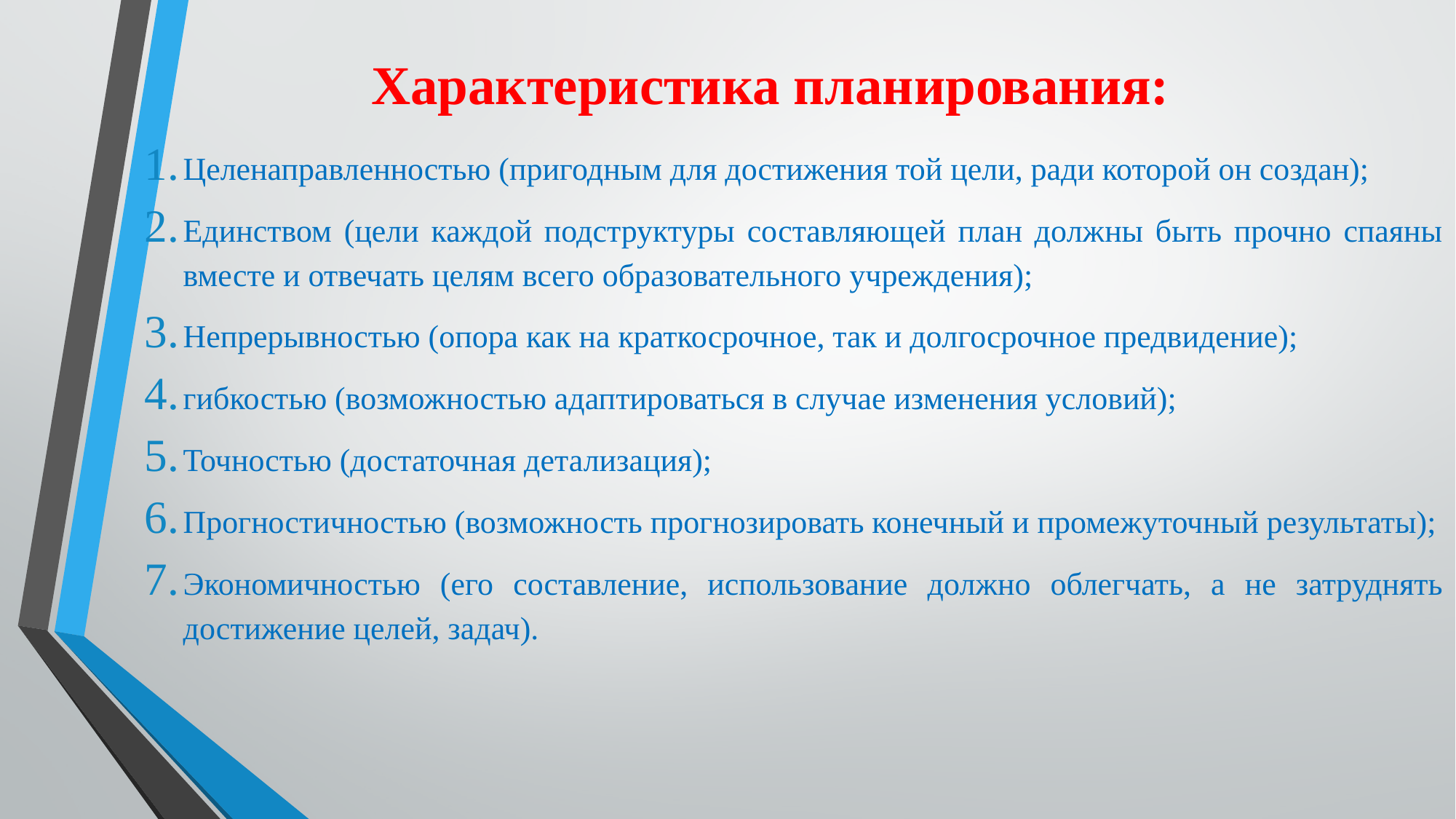

# Характеристика планирования:
Целенаправленностью (пригодным для достижения той цели, ради которой он создан);
Единством (цели каждой подструктуры составляющей план должны быть прочно спаяны вместе и отвечать целям всего образовательного учреждения);
Непрерывностью (опора как на краткосрочное, так и долгосрочное предвидение);
гибкостью (возможностью адаптироваться в случае изменения условий);
Точностью (достаточная детализация);
Прогностичностью (возможность прогнозировать конечный и промежуточный результаты);
Экономичностью (его составление, использование должно облегчать, а не затруднять достижение целей, задач).